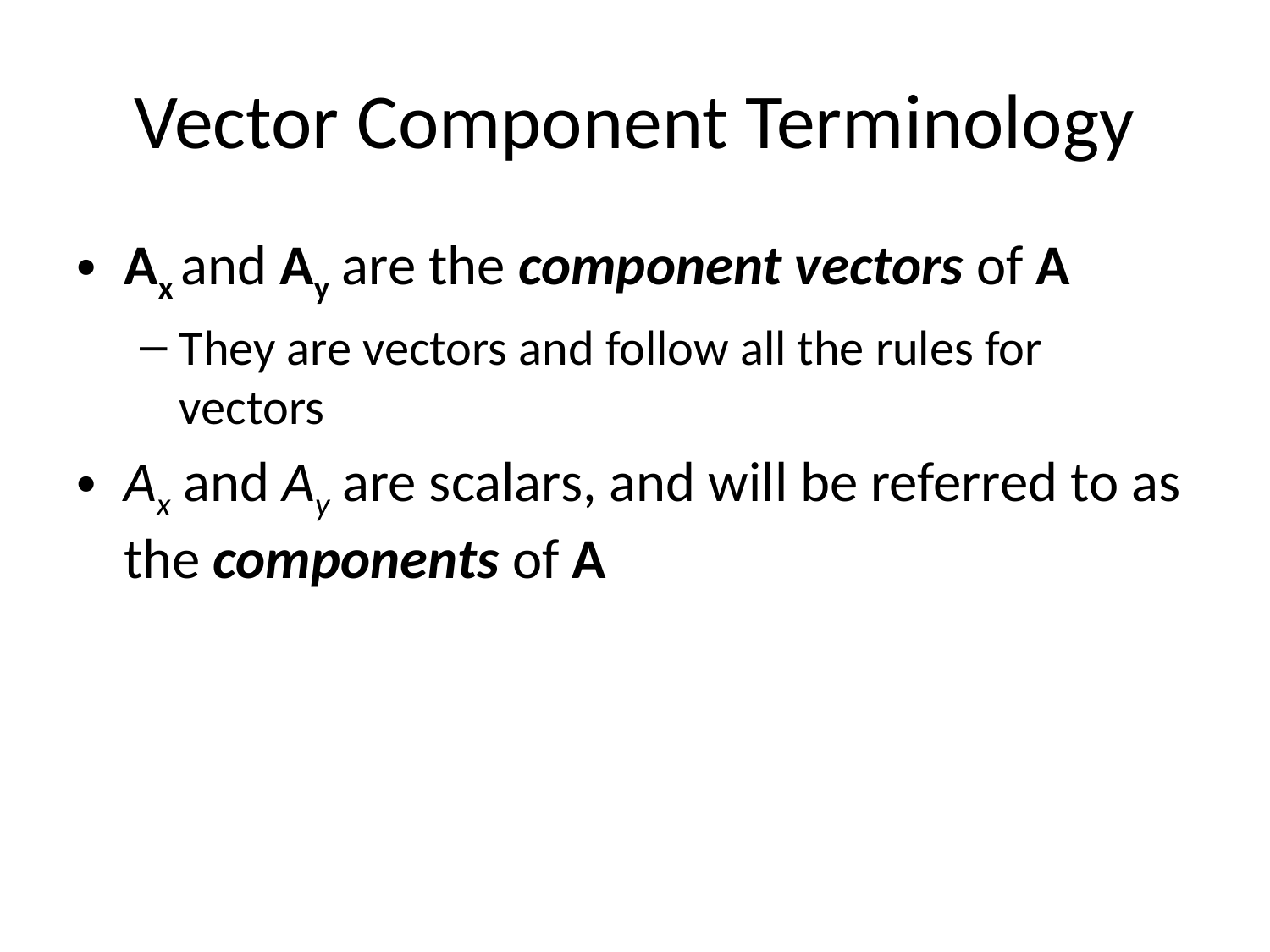

# Vector Component Terminology
Ax and Ay are the component vectors of A
They are vectors and follow all the rules for vectors
Ax and Ay are scalars, and will be referred to as the components of A